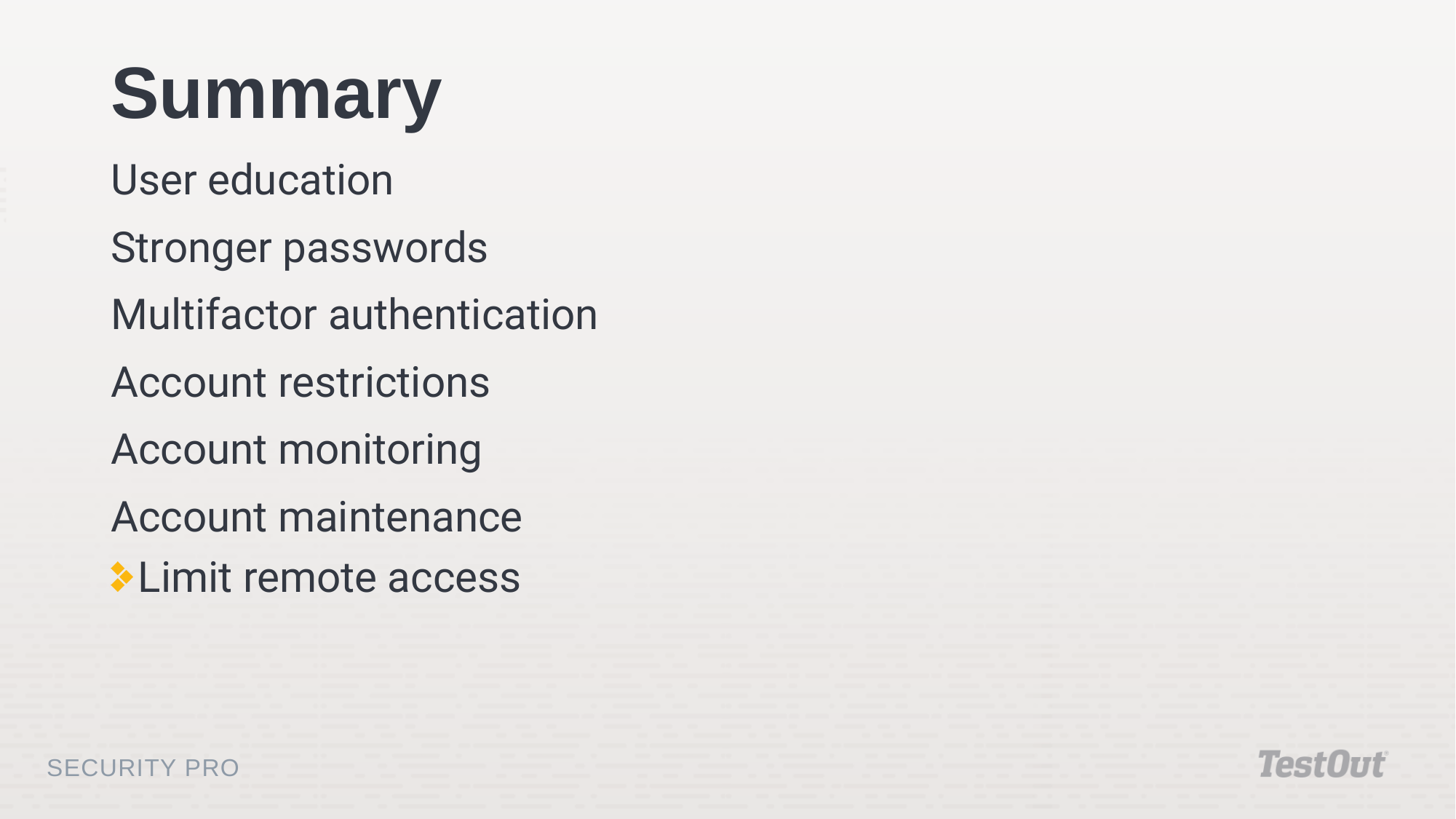

# Summary
User education
Stronger passwords
Multifactor authentication
Account restrictions
Account monitoring
Account maintenance
Limit remote access
Security Pro